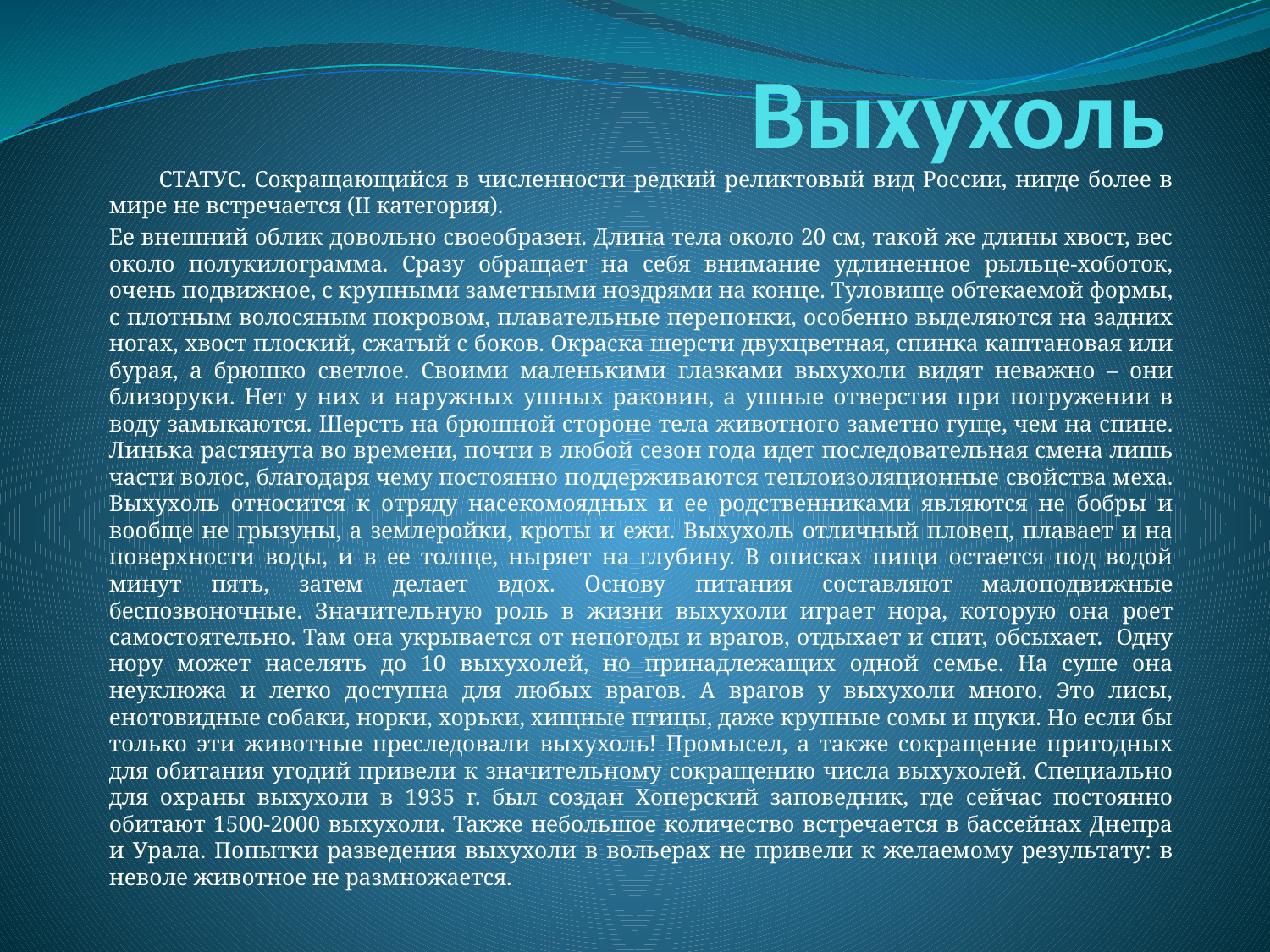

# Выхухоль
      СТАТУС. Сокращающийся в численности редкий реликтовый вид России, нигде более в мире не встречается (II категория).
Ее внешний облик довольно своеобразен. Длина тела около 20 см, такой же длины хвост, вес около полукилограмма. Сразу обращает на себя внимание удлиненное рыльце-хоботок, очень подвижное, с крупными заметными ноздрями на конце. Туловище обтекаемой формы, с плотным волосяным покровом, плавательные перепонки, особенно выделяются на задних ногах, хвост плоский, сжатый с боков. Окраска шерсти двухцветная, спинка каштановая или бурая, а брюшко светлое. Своими маленькими глазками выхухоли видят неважно – они близоруки. Нет у них и наружных ушных раковин, а ушные отверстия при погружении в воду замыкаются. Шерсть на брюшной стороне тела животного заметно гуще, чем на спине. Линька растянута во времени, почти в любой сезон года идет последовательная смена лишь части волос, благодаря чему постоянно поддерживаются теплоизоляционные свойства меха. Выхухоль относится к отряду насекомоядных и ее родственниками являются не бобры и вообще не грызуны, а землеройки, кроты и ежи. Выхухоль отличный пловец, плавает и на поверхности воды, и в ее толще, ныряет на глубину. В описках пищи остается под водой минут пять, затем делает вдох. Основу питания составляют малоподвижные беспозвоночные. Значительную роль в жизни выхухоли играет нора, которую она роет самостоятельно. Там она укрывается от непогоды и врагов, отдыхает и спит, обсыхает.  Одну нору может населять до 10 выхухолей, но принадлежащих одной семье. На суше она неуклюжа и легко доступна для любых врагов. А врагов у выхухоли много. Это лисы, енотовидные собаки, норки, хорьки, хищные птицы, даже крупные сомы и щуки. Но если бы только эти животные преследовали выхухоль! Промысел, а также сокращение пригодных для обитания угодий привели к значительному сокращению числа выхухолей. Специально для охраны выхухоли в 1935 г. был создан Хоперский заповедник, где сейчас постоянно обитают 1500-2000 выхухоли. Также небольшое количество встречается в бассейнах Днепра и Урала. Попытки разведения выхухоли в вольерах не привели к желаемому результату: в неволе животное не размножается.